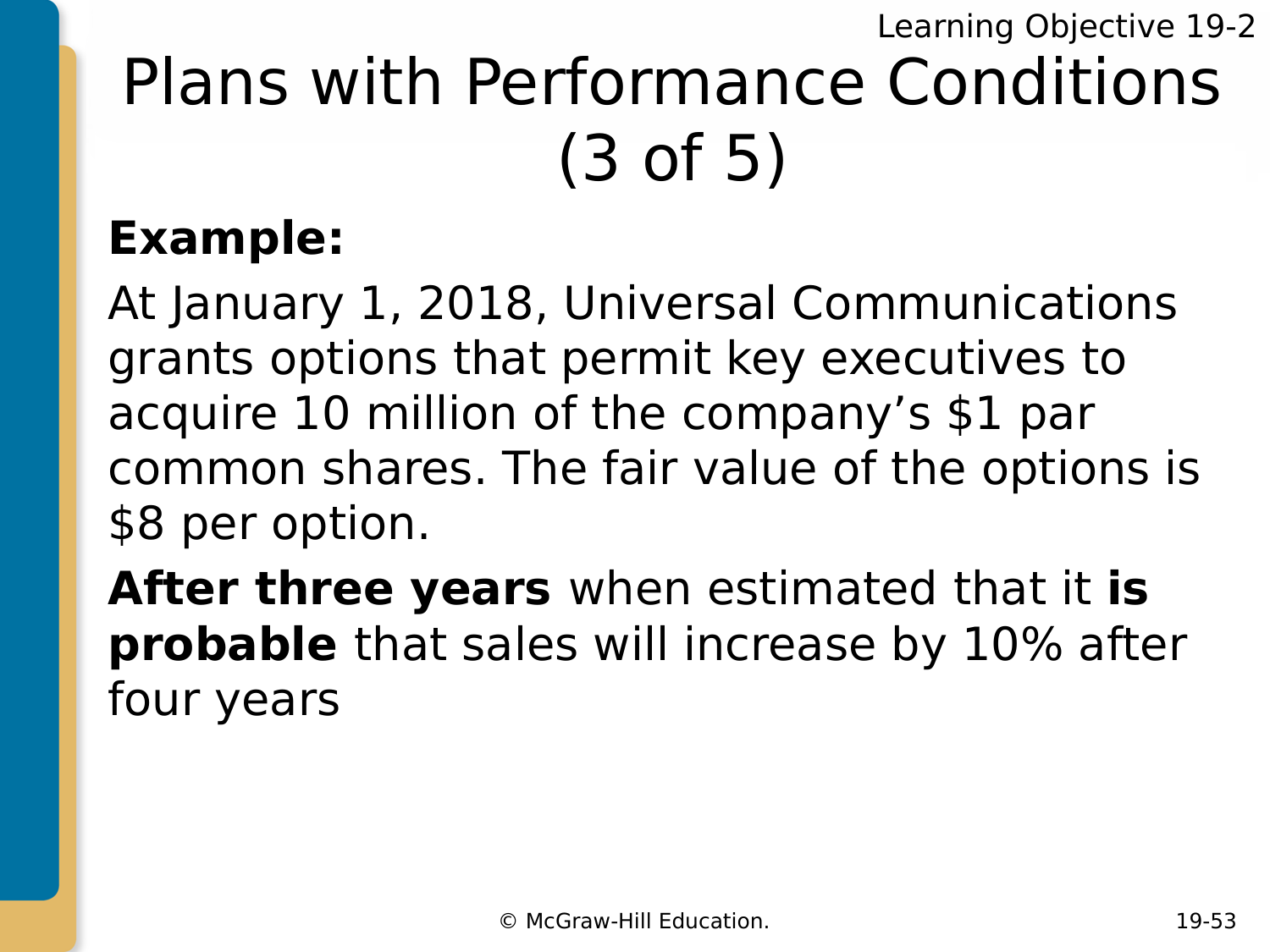

Learning Objective 19-2
# Plans with Performance Conditions (3 of 5)
Example:
At January 1, 2018, Universal Communications grants options that permit key executives to acquire 10 million of the company’s $1 par common shares. The fair value of the options is $8 per option.
After three years when estimated that it is probable that sales will increase by 10% after four years